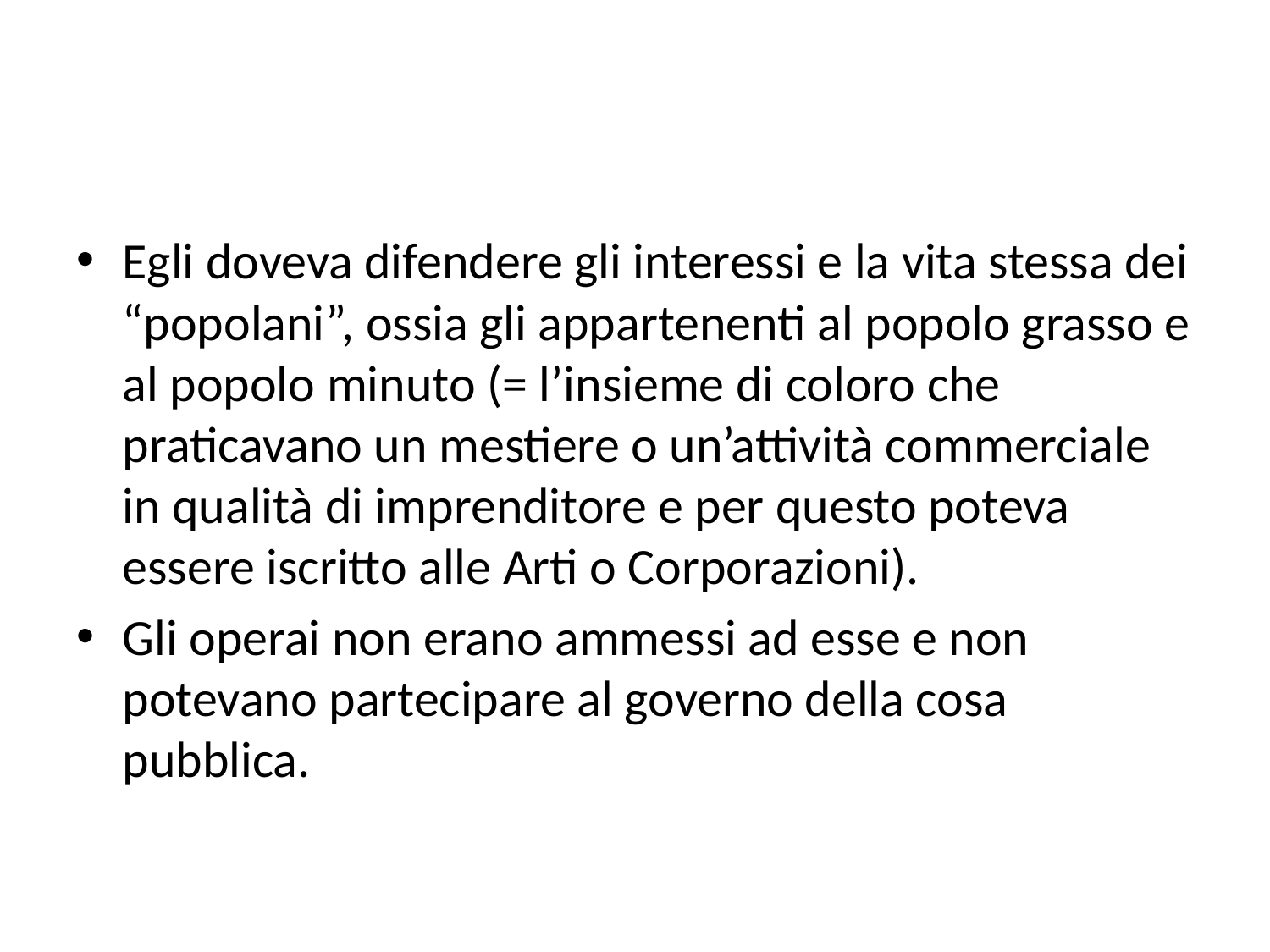

#
Egli doveva difendere gli interessi e la vita stessa dei “popolani”, ossia gli appartenenti al popolo grasso e al popolo minuto (= l’insieme di coloro che praticavano un mestiere o un’attività commerciale in qualità di imprenditore e per questo poteva essere iscritto alle Arti o Corporazioni).
Gli operai non erano ammessi ad esse e non potevano partecipare al governo della cosa pubblica.